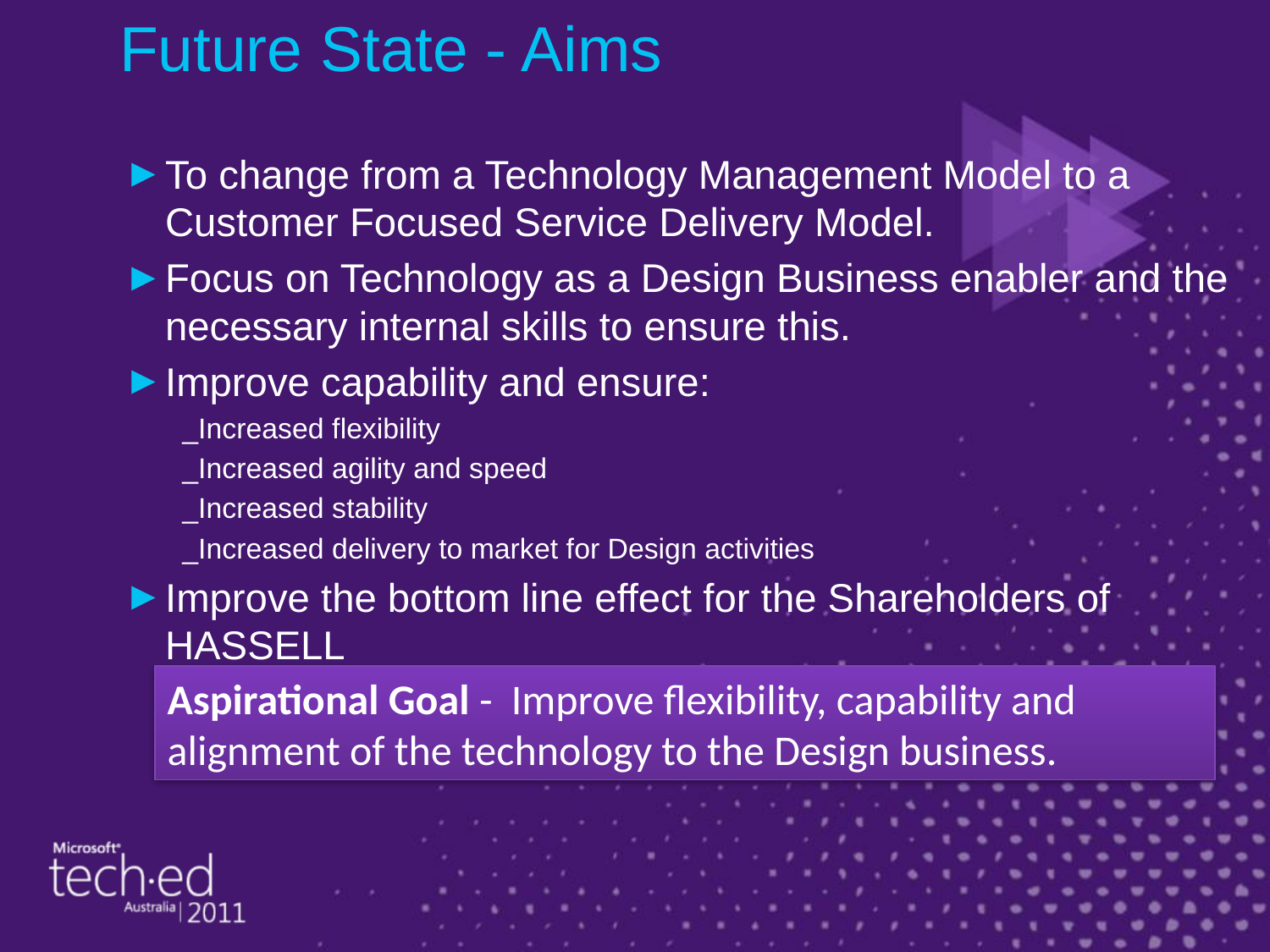

# Future State - Aims
To change from a Technology Management Model to a Customer Focused Service Delivery Model.
Focus on Technology as a Design Business enabler and the necessary internal skills to ensure this.
Improve capability and ensure:
_Increased flexibility
_Increased agility and speed
_Increased stability
_Increased delivery to market for Design activities
Improve the bottom line effect for the Shareholders of HASSELL
Aspirational Goal -  Improve flexibility, capability and alignment of the technology to the Design business.